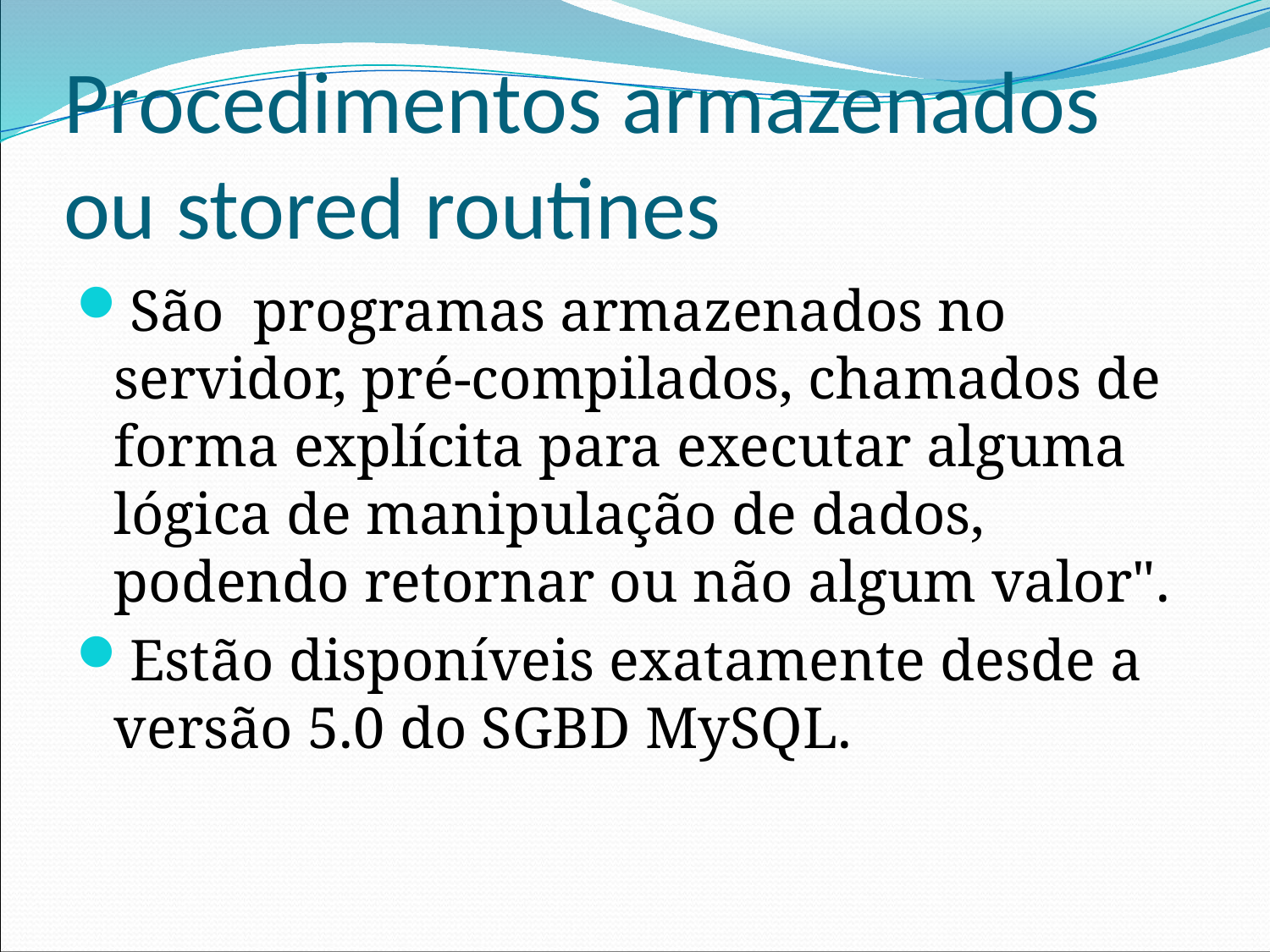

# Procedimentos armazenados ou stored routines
São  programas armazenados no servidor, pré-compilados, chamados de forma explícita para executar alguma lógica de manipulação de dados, podendo retornar ou não algum valor".
Estão disponíveis exatamente desde a versão 5.0 do SGBD MySQL.